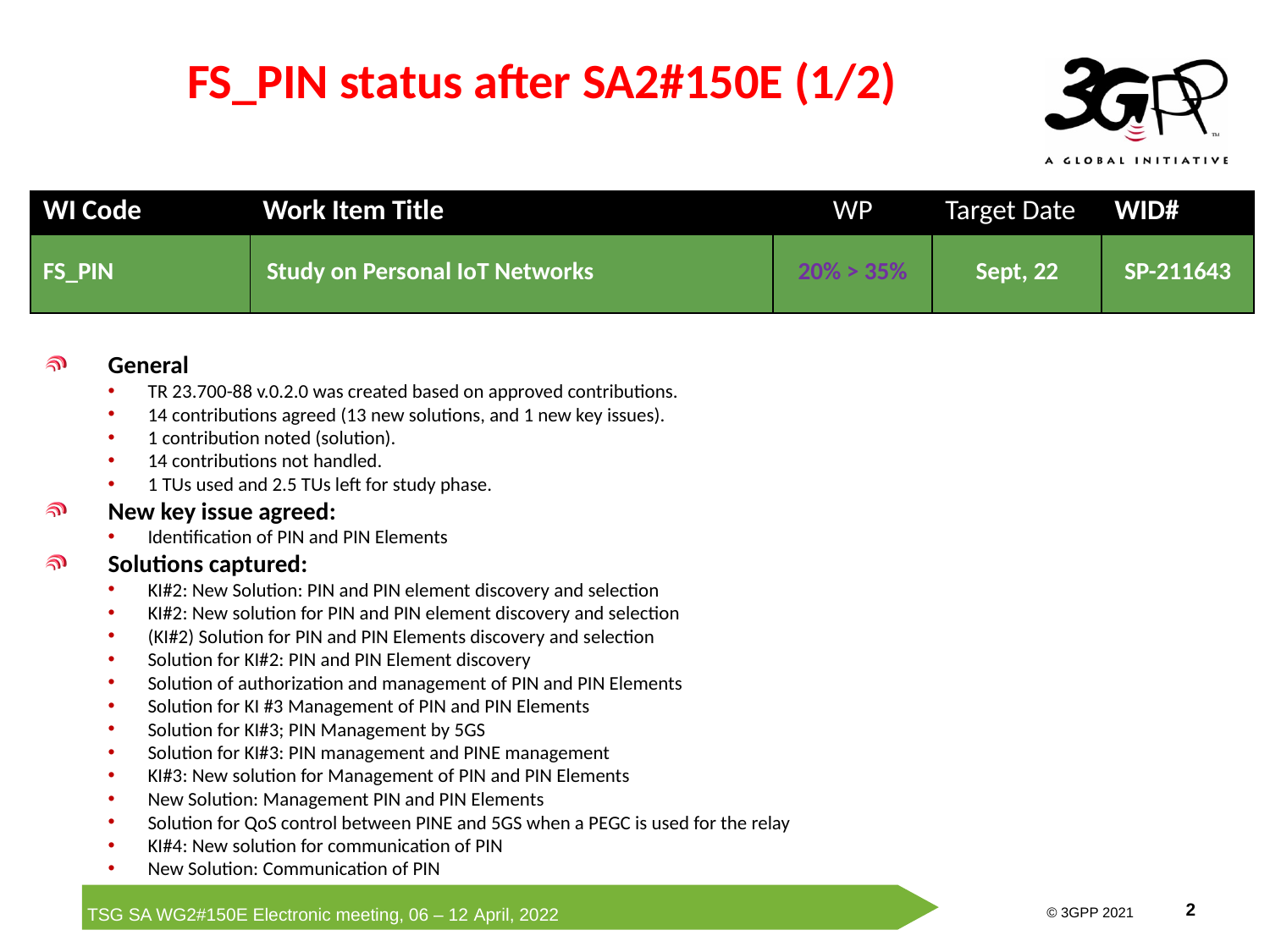

# FS_PIN status after SA2#150E (1/2)
| WI Code | Work Item Title | WP | Target Date | WID# |
| --- | --- | --- | --- | --- |
| FS\_PIN | Study on Personal IoT Networks | 20% > 35% | Sept, 22 | SP-211643 |
General
TR 23.700-88 v.0.2.0 was created based on approved contributions.
14 contributions agreed (13 new solutions, and 1 new key issues).
1 contribution noted (solution).
14 contributions not handled.
1 TUs used and 2.5 TUs left for study phase.
New key issue agreed:
Identification of PIN and PIN Elements
Solutions captured:
KI#2: New Solution: PIN and PIN element discovery and selection
KI#2: New solution for PIN and PIN element discovery and selection
(KI#2) Solution for PIN and PIN Elements discovery and selection
Solution for KI#2: PIN and PIN Element discovery
Solution of authorization and management of PIN and PIN Elements
Solution for KI #3 Management of PIN and PIN Elements
Solution for KI#3; PIN Management by 5GS
Solution for KI#3: PIN management and PINE management
KI#3: New solution for Management of PIN and PIN Elements
New Solution: Management PIN and PIN Elements
Solution for QoS control between PINE and 5GS when a PEGC is used for the relay
KI#4: New solution for communication of PIN
New Solution: Communication of PIN